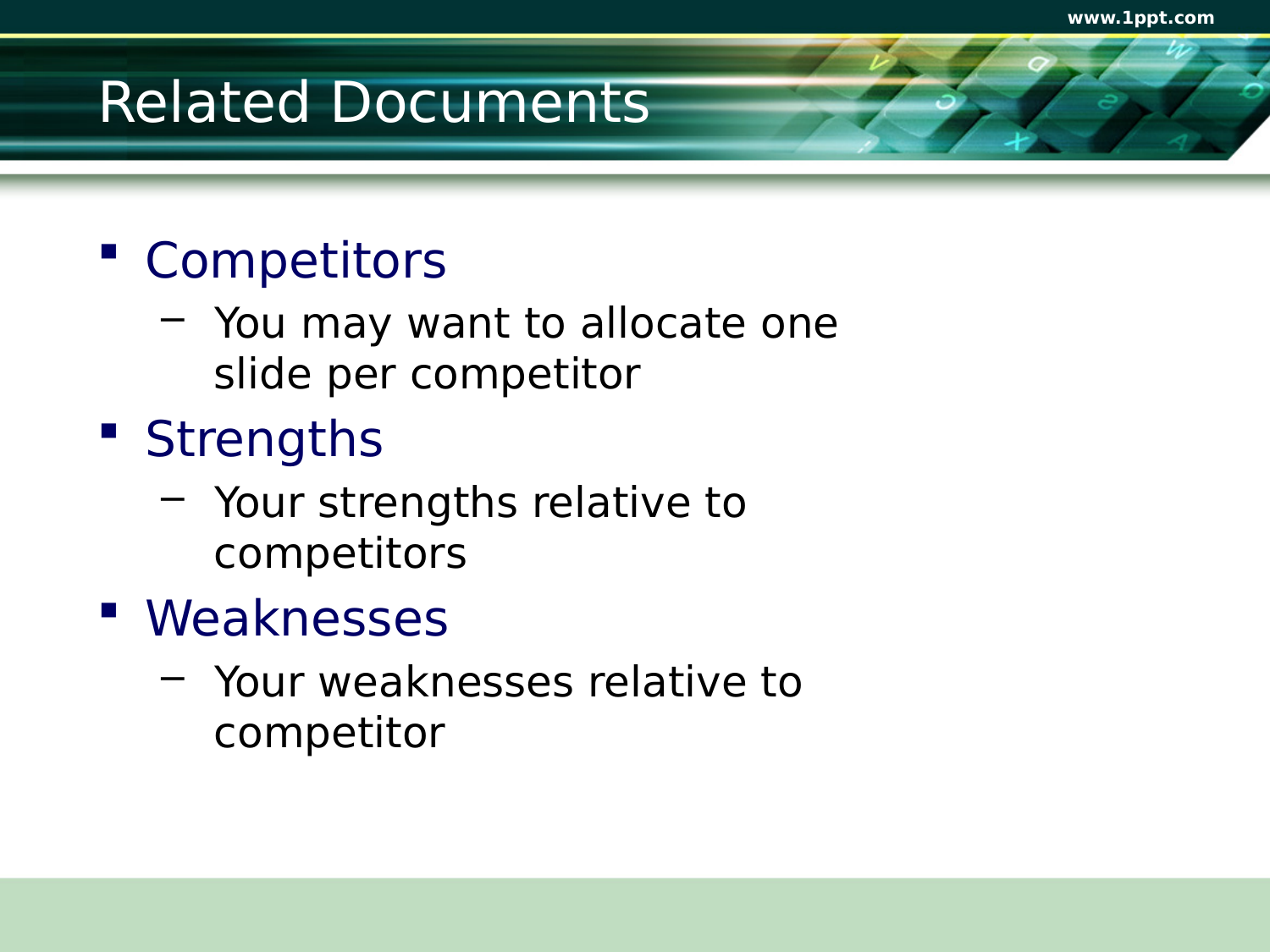

www.1ppt.com
# Related Documents
Competitors
 You may want to allocate one
 slide per competitor
Strengths
 Your strengths relative to
 competitors
Weaknesses
 Your weaknesses relative to
 competitor